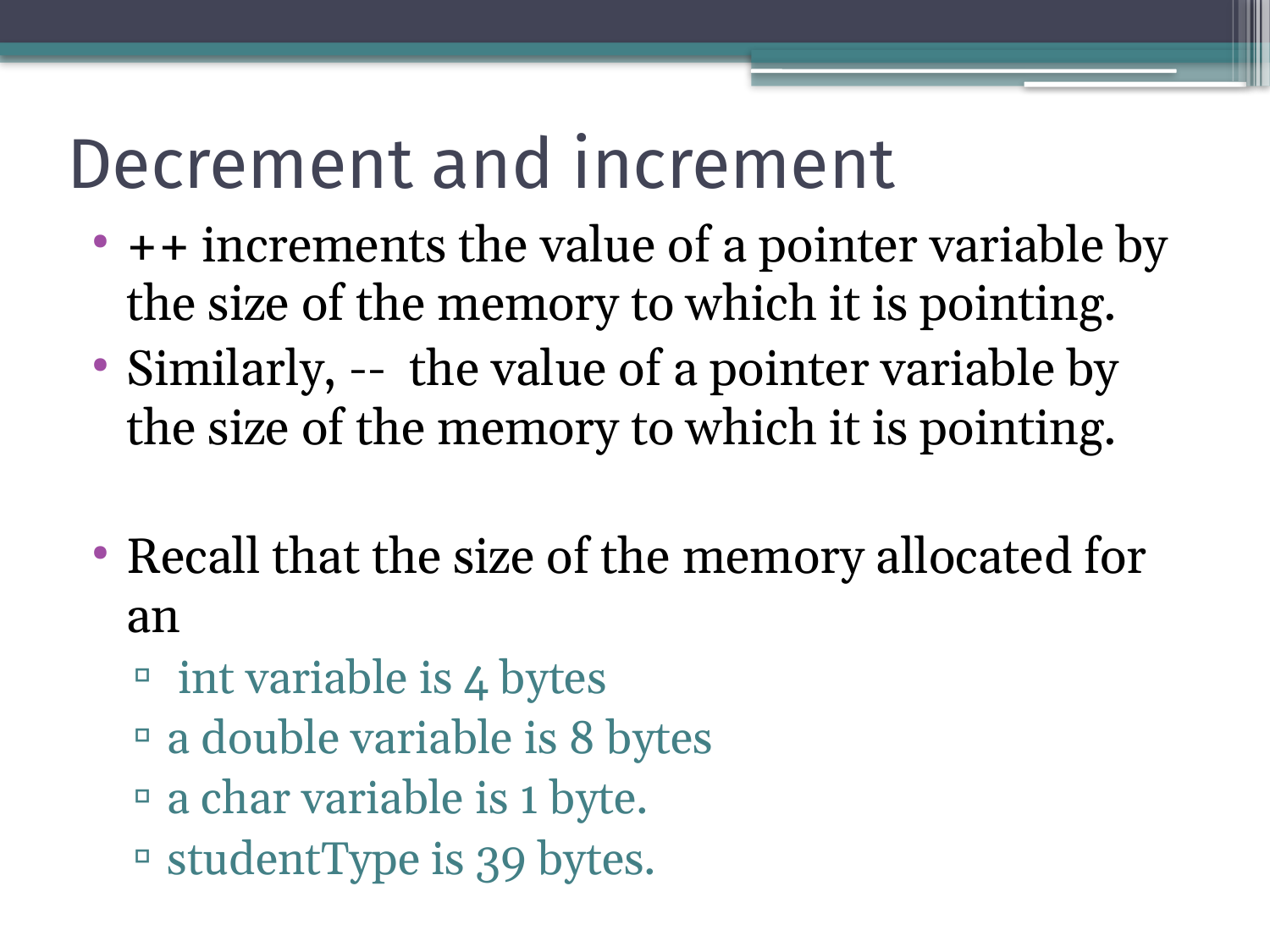

# Decrement and increment
++ increments the value of a pointer variable by the size of the memory to which it is pointing.
Similarly, --  the value of a pointer variable by the size of the memory to which it is pointing.

Recall that the size of the memory allocated for an
 int variable is 4 bytes
a double variable is 8 bytes
a char variable is 1 byte.
studentType is 39 bytes.